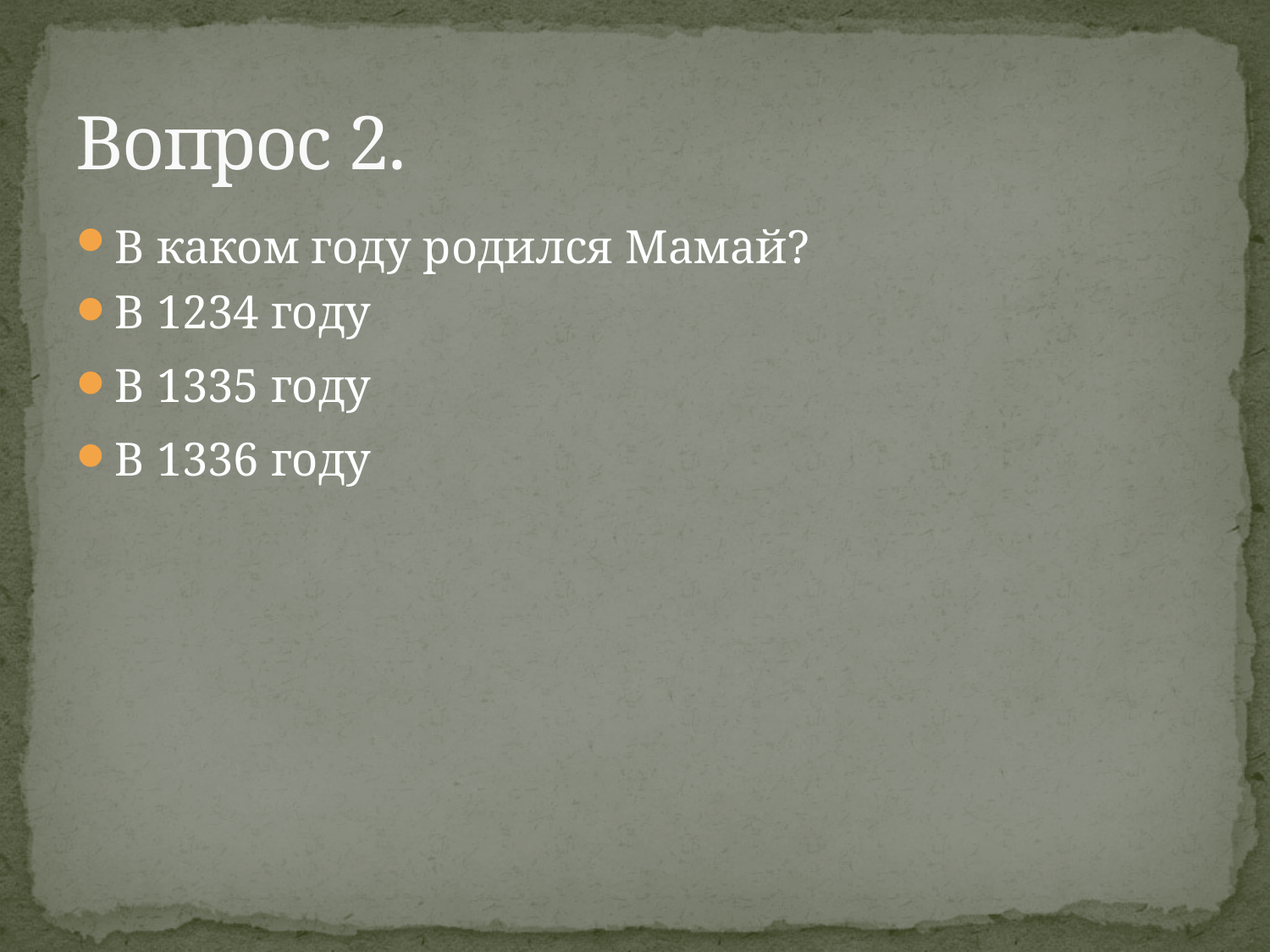

# Вопрос 2.
В каком году родился Мамай?
В 1234 году
В 1335 году
В 1336 году